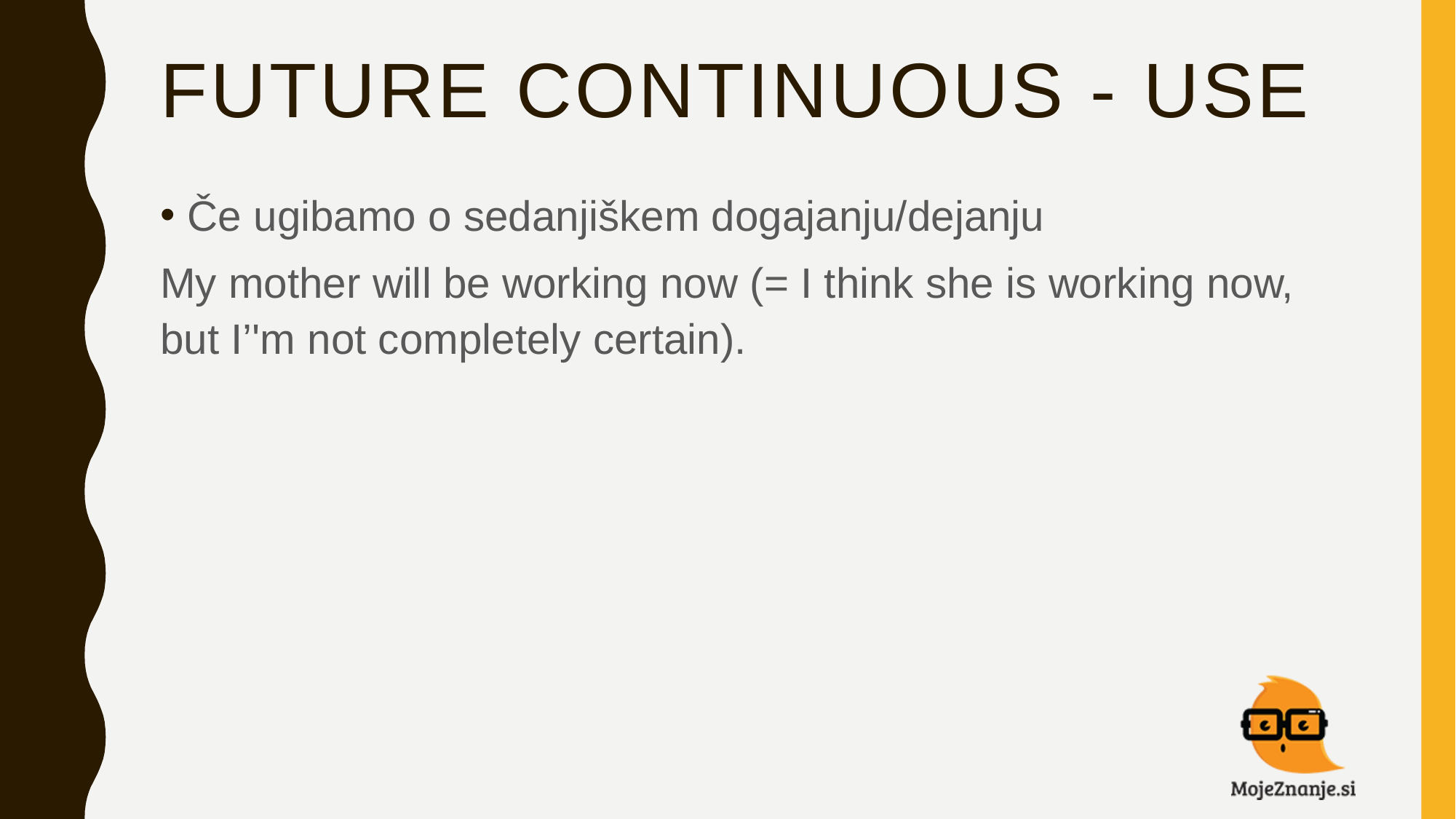

# FUTURE CONTINUOUS - USE
Če ugibamo o sedanjiškem dogajanju/dejanju
My mother will be working now (= I think she is working now, but I’'m not completely certain).